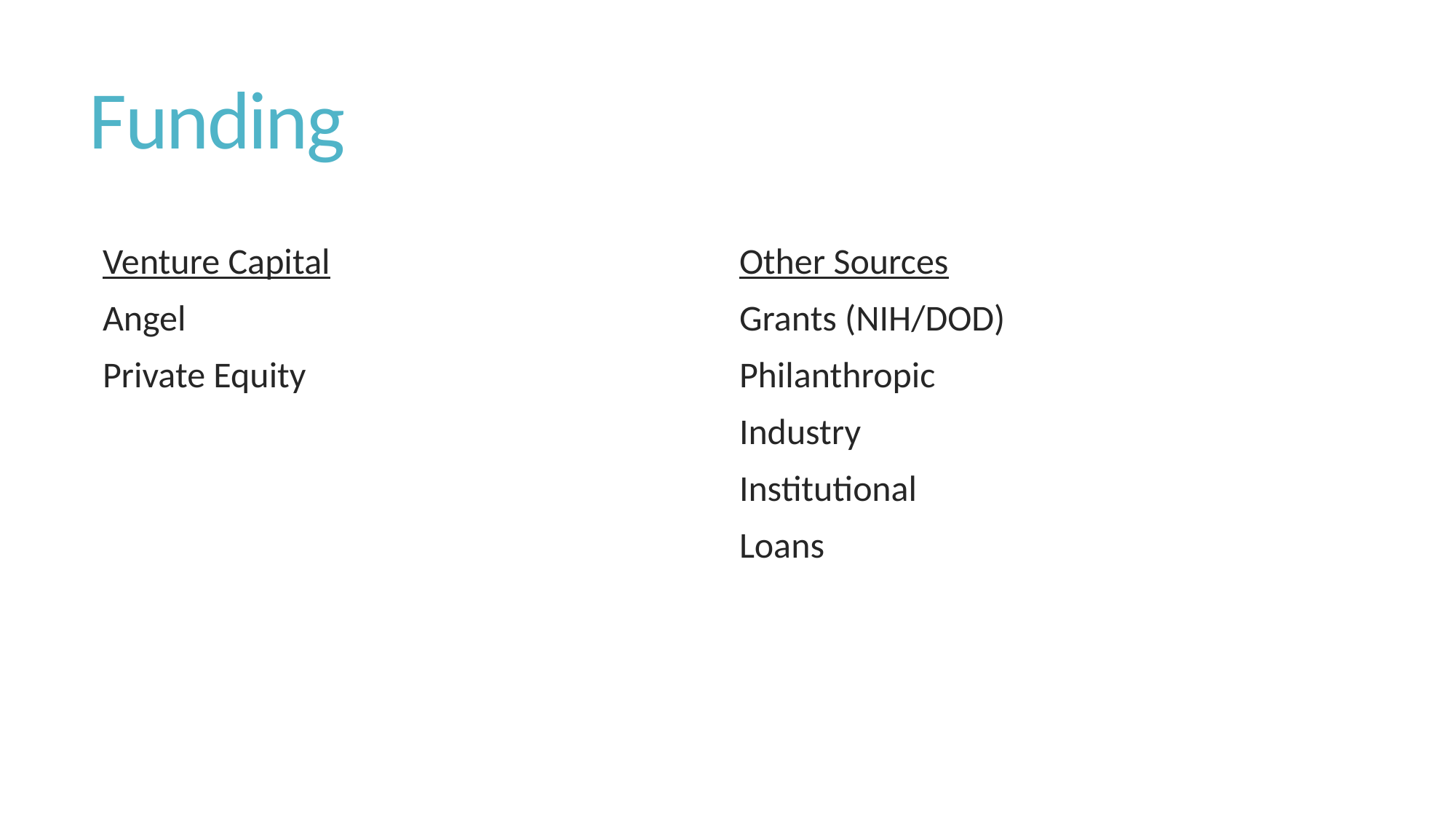

# Funding
Venture Capital
Angel
Private Equity
Other Sources
Grants (NIH/DOD)
Philanthropic
Industry
Institutional
Loans